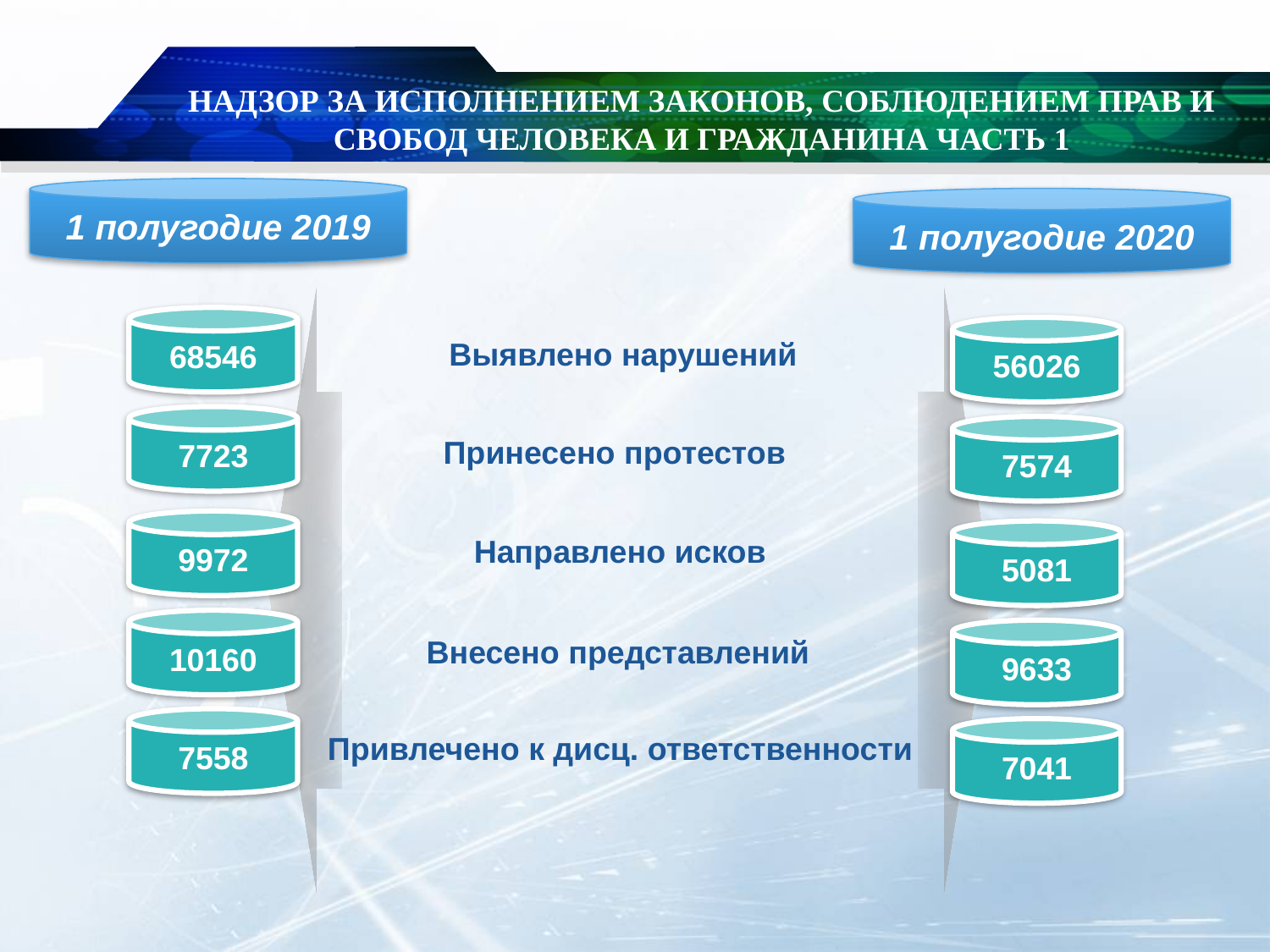

# НАДЗОР ЗА ИСПОЛНЕНИЕМ ЗАКОНОВ, СОБЛЮДЕНИЕМ ПРАВ И СВОБОД ЧЕЛОВЕКА И ГРАЖДАНИНА ЧАСТЬ 1
1 полугодие 2019
1 полугодие 2020

68546
56026
Выявлено нарушений
7723
7574
Принесено протестов
9972
5081
Направлено исков
10160
9633
Внесено представлений
7558
7041
Привлечено к дисц. ответственности